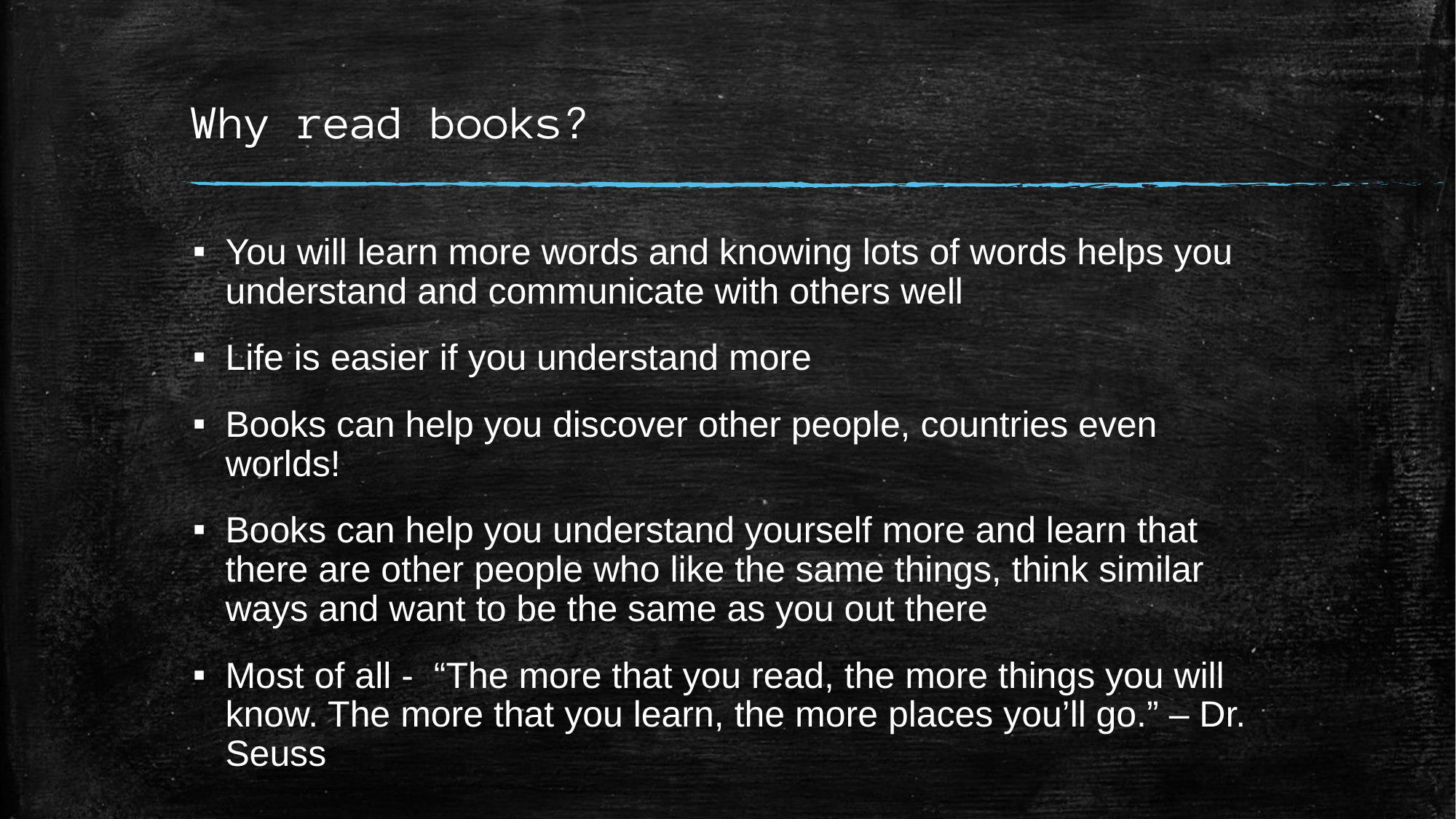

# Why read books?
You will learn more words and knowing lots of words helps you understand and communicate with others well
Life is easier if you understand more
Books can help you discover other people, countries even worlds!
Books can help you understand yourself more and learn that there are other people who like the same things, think similar ways and want to be the same as you out there
Most of all -  “The more that you read, the more things you will know. The more that you learn, the more places you’ll go.” – Dr. Seuss